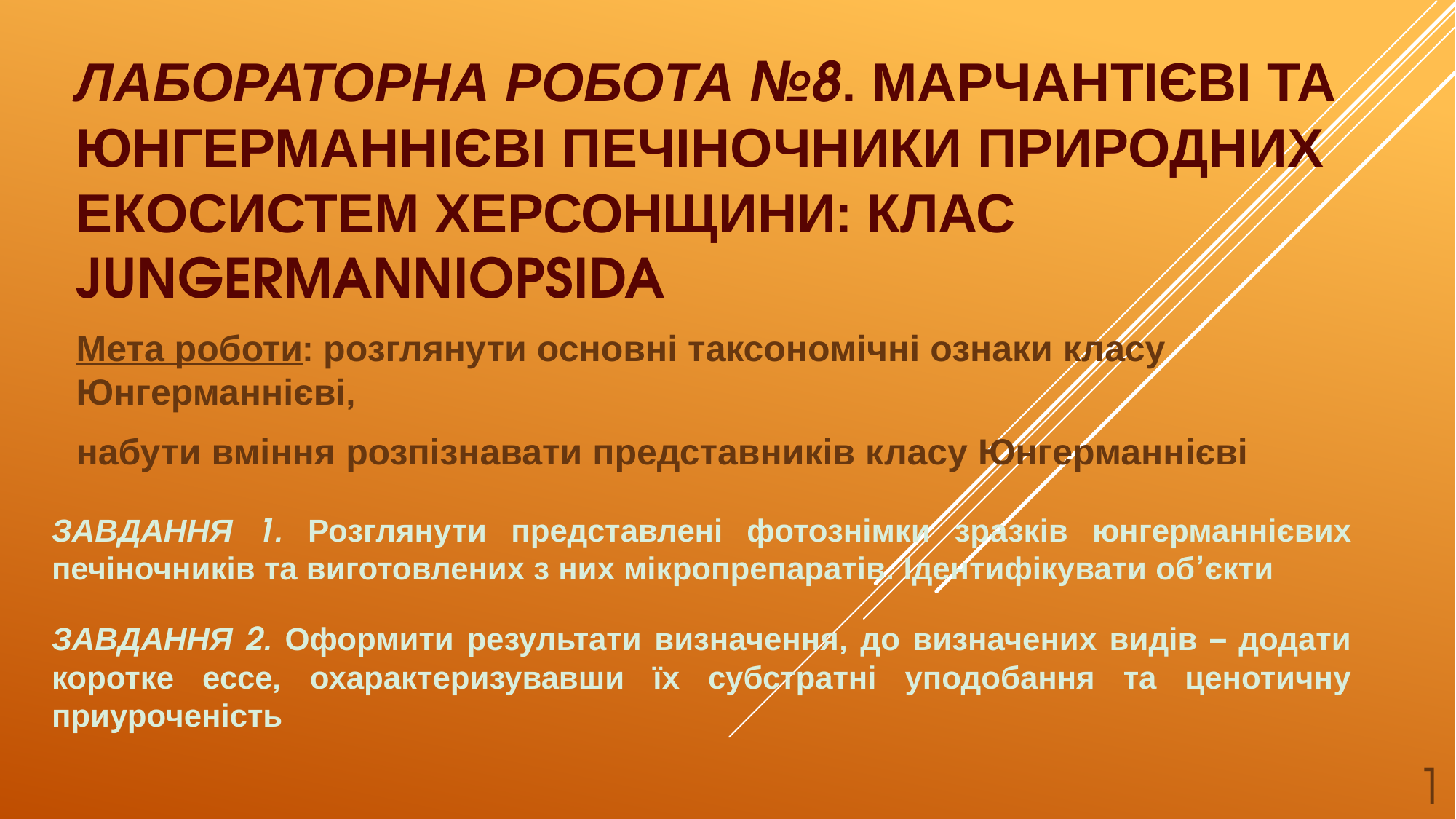

# Лабораторна робота №8. Марчантієві та юнгерманнієві печіночники природних екосистем Херсонщини: клас Jungermanniopsida
Мета роботи: розглянути основні таксономічні ознаки класу Юнгерманнієві,
набути вміння розпізнавати представників класу Юнгерманнієві
Завдання 1. Розглянути представлені фотознімки зразків юнгерманнієвих печіночників та виготовлених з них мікропрепаратів. Ідентифікувати об’єкти
Завдання 2. Оформити результати визначення, до визначених видів – додати коротке ессе, охарактеризувавши їх субстратні уподобання та ценотичну приуроченість
1